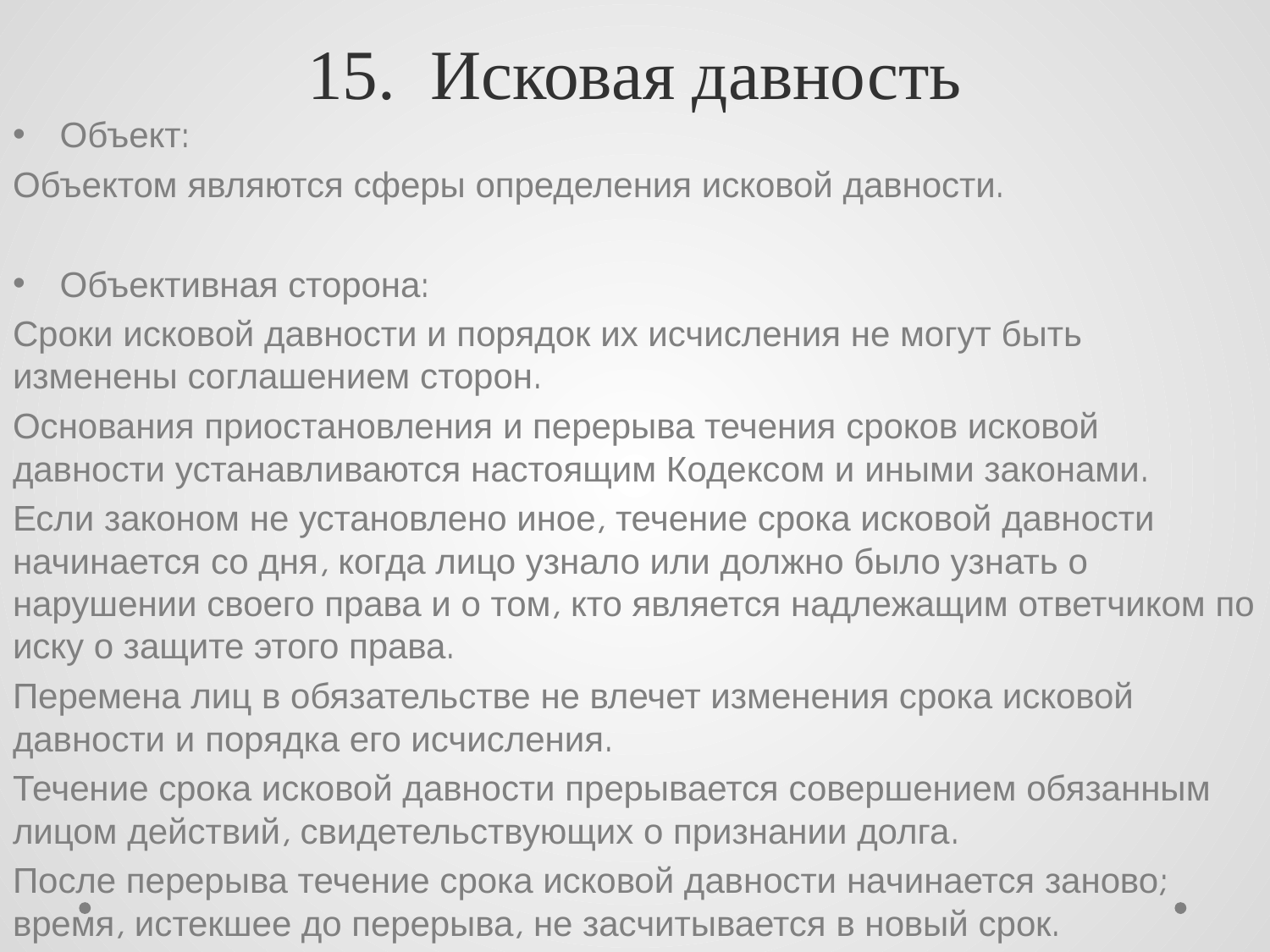

# 15.  Исковая давность
Объект:
Объектом являются сферы определения исковой давности.

Объективная сторона:
Сроки исковой давности и порядок их исчисления не могут быть изменены соглашением сторон.
Основания приостановления и перерыва течения сроков исковой давности устанавливаются настоящим Кодексом и иными законами.
Если законом не установлено иное, течение срока исковой давности начинается со дня, когда лицо узнало или должно было узнать о нарушении своего права и о том, кто является надлежащим ответчиком по иску о защите этого права.
Перемена лиц в обязательстве не влечет изменения срока исковой давности и порядка его исчисления.
Течение срока исковой давности прерывается совершением обязанным лицом действий, свидетельствующих о признании долга.
После перерыва течение срока исковой давности начинается заново; время, истекшее до перерыва, не засчитывается в новый срок.